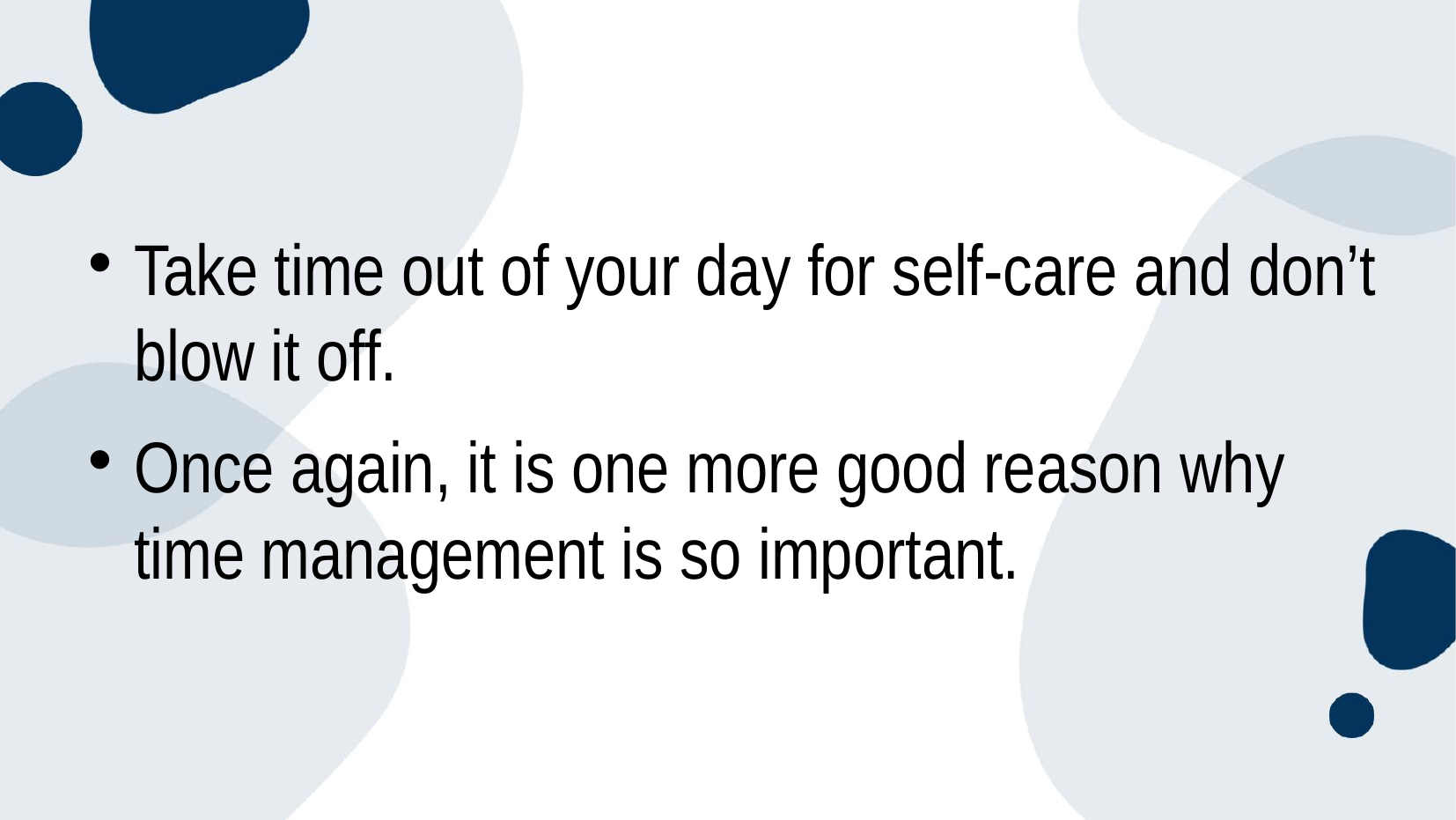

#
Take time out of your day for self-care and don’t blow it off.
Once again, it is one more good reason why time management is so important.